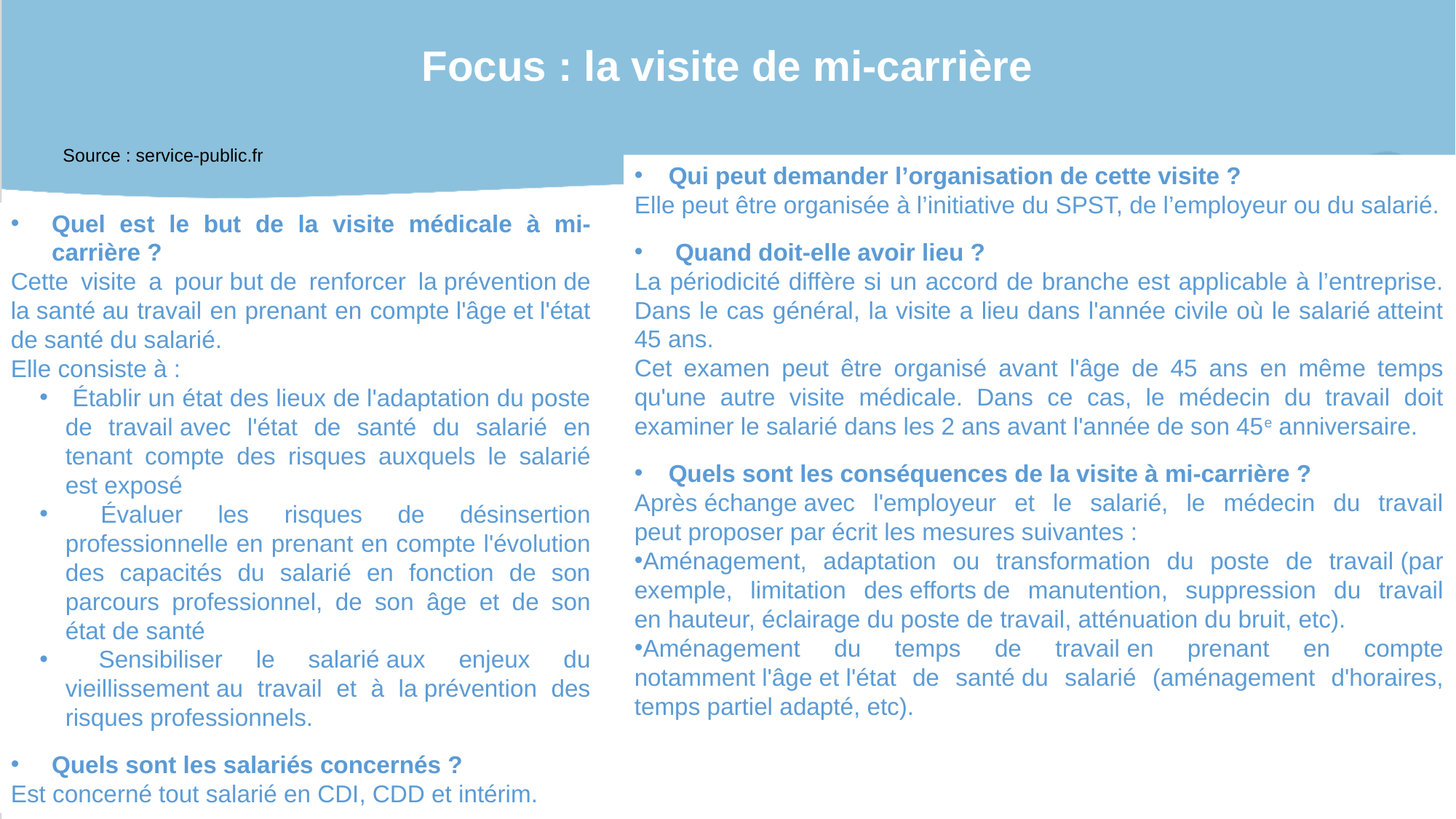

Focus : la visite de mi-carrière
Source : service-public.fr
Qui peut demander l’organisation de cette visite ?
Elle peut être organisée à l’initiative du SPST, de l’employeur ou du salarié.

Quand doit-elle avoir lieu ?
La périodicité diffère si un accord de branche est applicable à l’entreprise. Dans le cas général, la visite a lieu dans l'année civile où le salarié atteint 45 ans.
Cet examen peut être organisé avant l'âge de 45 ans en même temps qu'une autre visite médicale. Dans ce cas, le médecin du travail doit examiner le salarié dans les 2 ans avant l'année de son 45e anniversaire.

Quels sont les conséquences de la visite à mi-carrière ?
Après échange avec l'employeur et le salarié, le médecin du travail peut proposer par écrit les mesures suivantes :
Aménagement, adaptation ou transformation du poste de travail (par exemple, limitation des efforts de manutention, suppression du travail en hauteur, éclairage du poste de travail, atténuation du bruit, etc).
Aménagement du temps de travail en prenant en compte notamment l'âge et l'état de santé du salarié (aménagement d'horaires, temps partiel adapté, etc).
Quel est le but de la visite médicale à mi-carrière ?
Cette visite a pour but de renforcer la prévention de la santé au travail en prenant en compte l'âge et l'état de santé du salarié.
Elle consiste à :
 Établir un état des lieux de l'adaptation du poste de travail avec l'état de santé du salarié en tenant compte des risques auxquels le salarié est exposé
 Évaluer les risques de désinsertion professionnelle en prenant en compte l'évolution des capacités du salarié en fonction de son parcours professionnel, de son âge et de son état de santé
 Sensibiliser le salarié aux enjeux du vieillissement au travail et à la prévention des risques professionnels.

Quels sont les salariés concernés ?
Est concerné tout salarié en CDI, CDD et intérim.